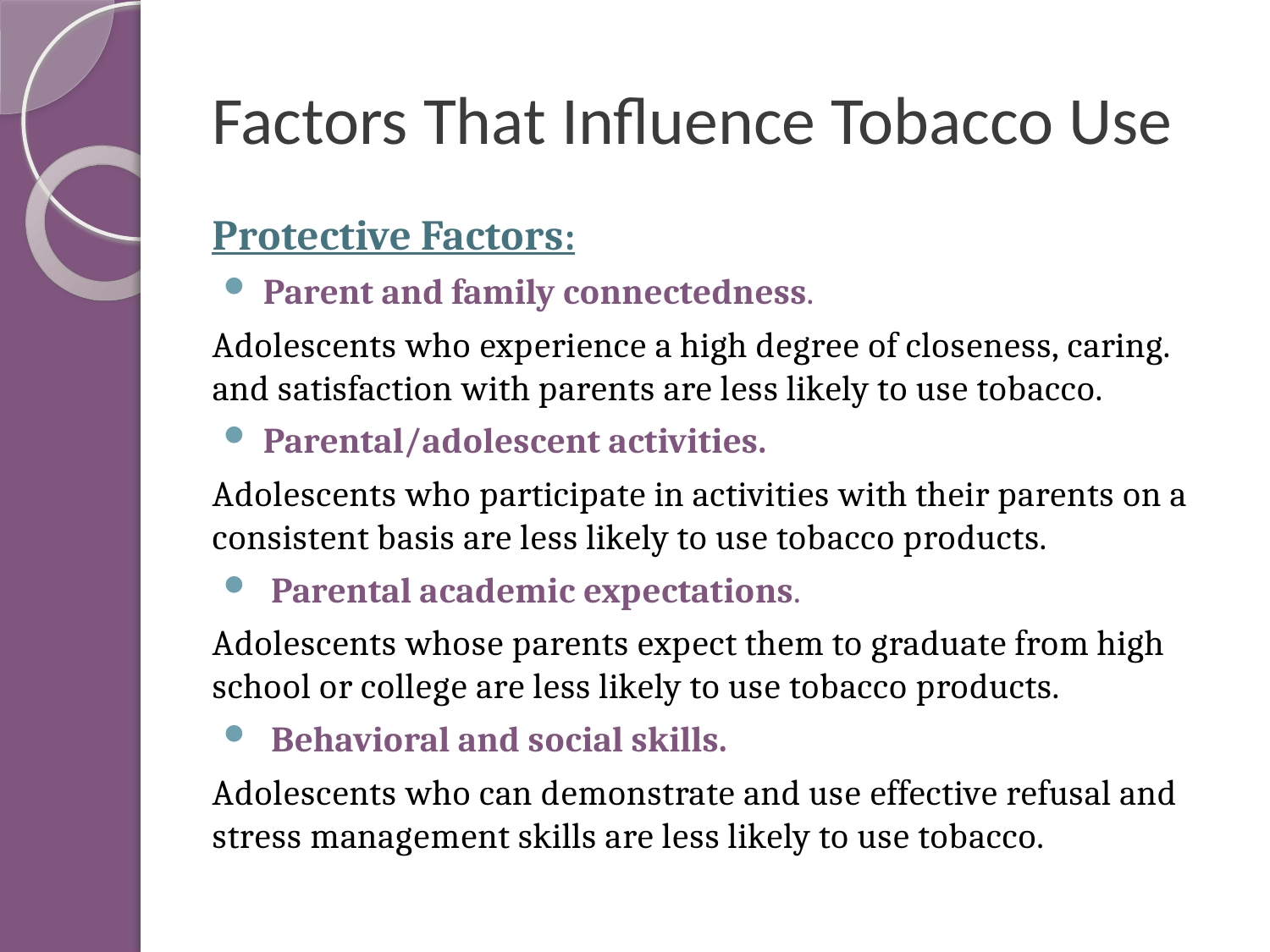

# Factors That Influence Tobacco Use
Protective Factors:
Parent and family connectedness.
Adolescents who experience a high degree of closeness, caring. and satisfaction with parents are less likely to use tobacco.
Parental/adolescent activities.
Adolescents who participate in activities with their parents on a consistent basis are less likely to use tobacco products.
 Parental academic expectations.
Adolescents whose parents expect them to graduate from high school or college are less likely to use tobacco products.
 Behavioral and social skills.
Adolescents who can demonstrate and use effective refusal and stress management skills are less likely to use tobacco.